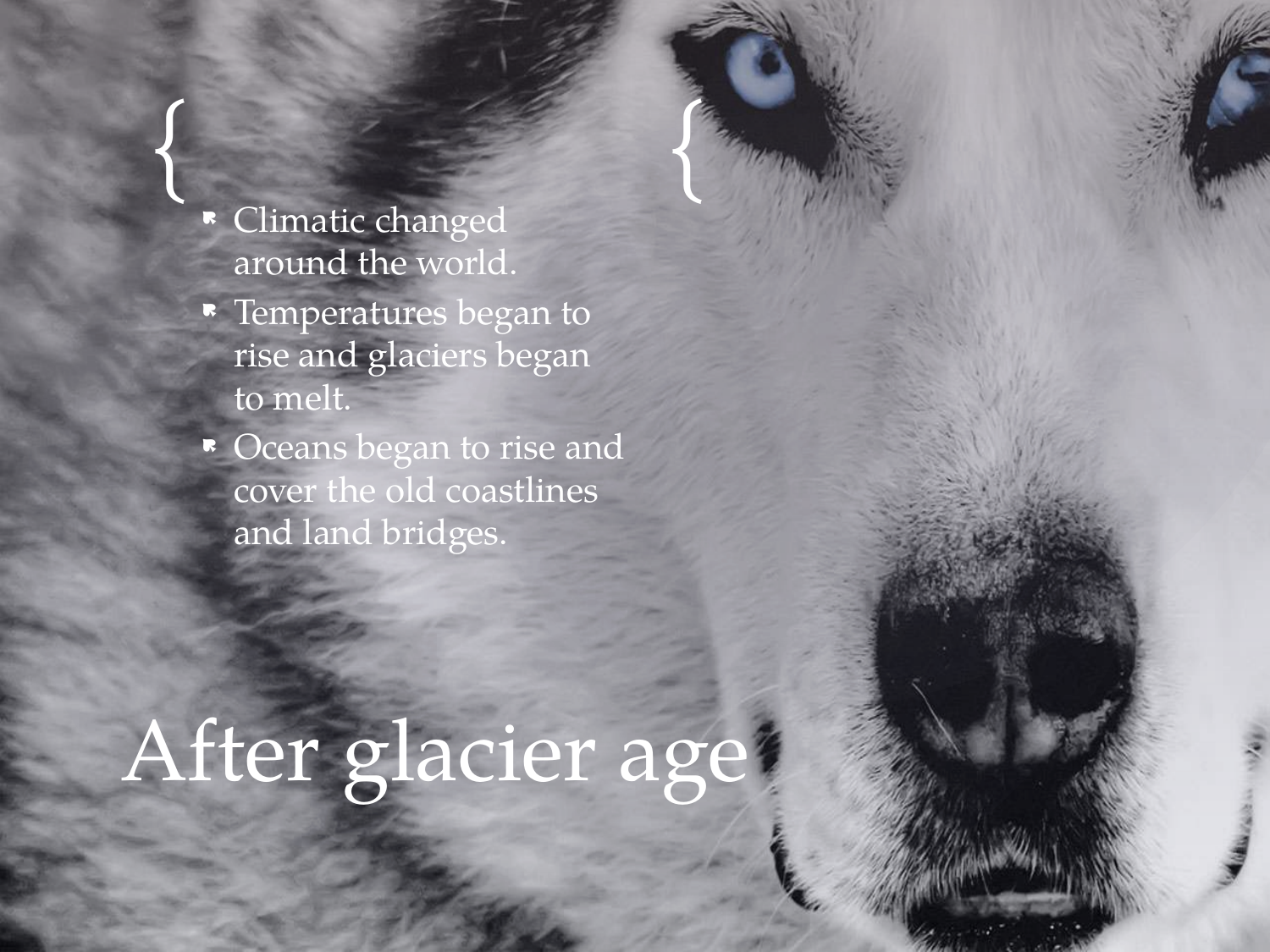

Climatic changed around the world.
Temperatures began to rise and glaciers began to melt.
Oceans began to rise and cover the old coastlines and land bridges.

# After glacier age